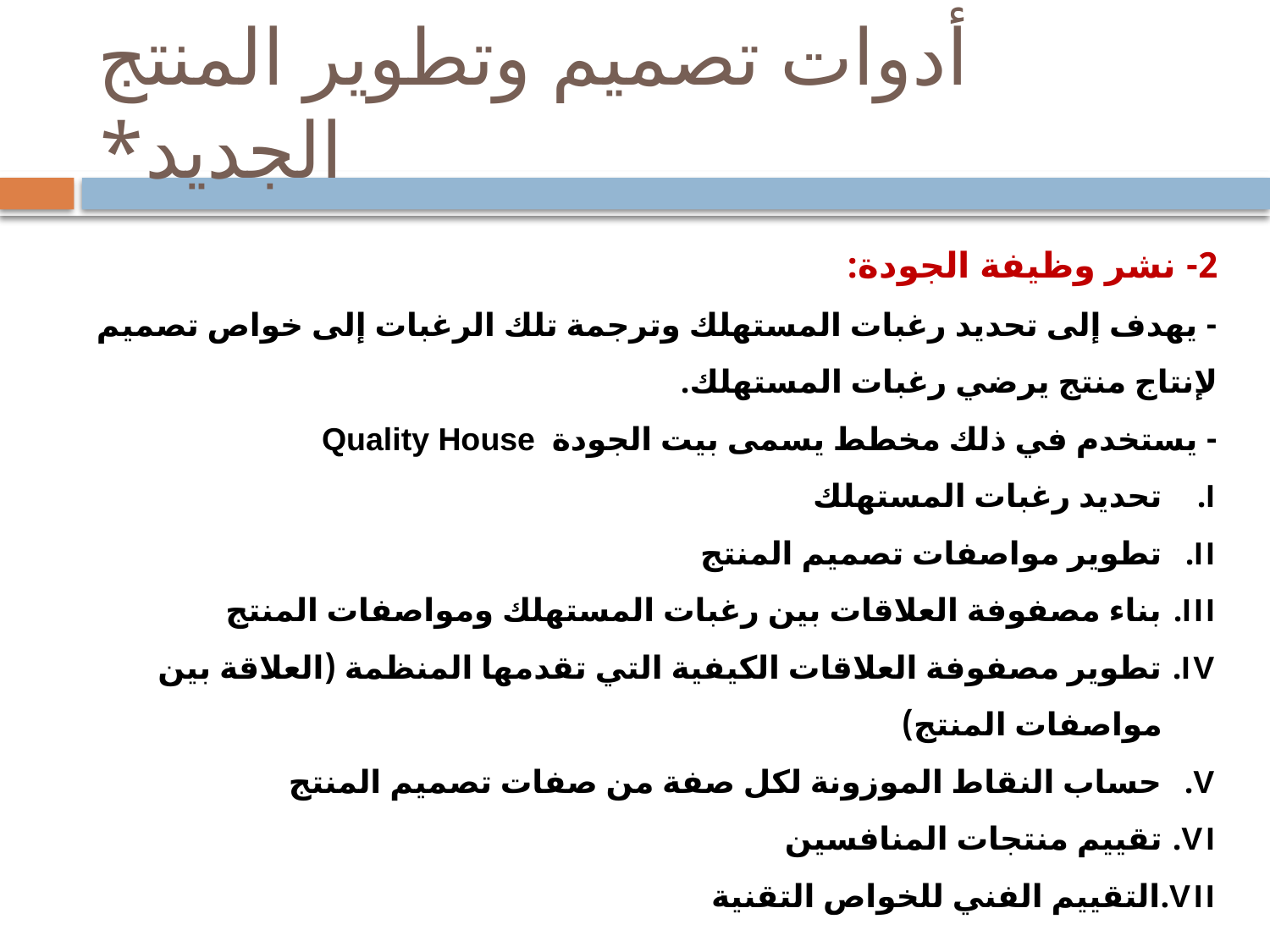

# أدوات تصميم وتطوير المنتج الجديد*
2- نشر وظيفة الجودة:
- يهدف إلى تحديد رغبات المستهلك وترجمة تلك الرغبات إلى خواص تصميم لإنتاج منتج يرضي رغبات المستهلك.
- يستخدم في ذلك مخطط يسمى بيت الجودة  Quality House
تحديد رغبات المستهلك
تطوير مواصفات تصميم المنتج
بناء مصفوفة العلاقات بين رغبات المستهلك ومواصفات المنتج
تطوير مصفوفة العلاقات الكيفية التي تقدمها المنظمة (العلاقة بين مواصفات المنتج)
حساب النقاط الموزونة لكل صفة من صفات تصميم المنتج
تقييم منتجات المنافسين
التقييم الفني للخواص التقنية